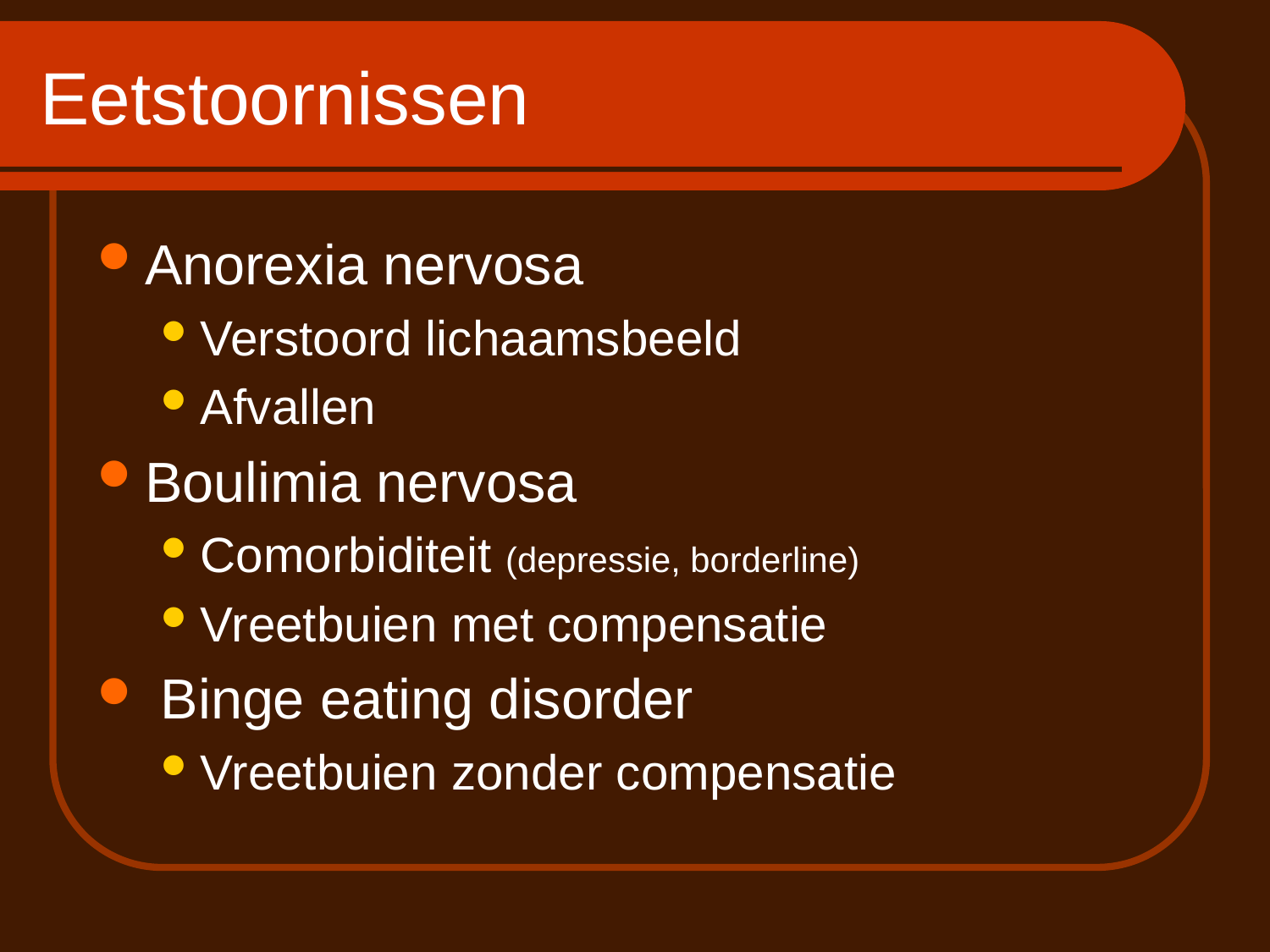

# Eetstoornissen
Anorexia nervosa
Verstoord lichaamsbeeld
Afvallen
Boulimia nervosa
Comorbiditeit (depressie, borderline)
Vreetbuien met compensatie
 Binge eating disorder
Vreetbuien zonder compensatie